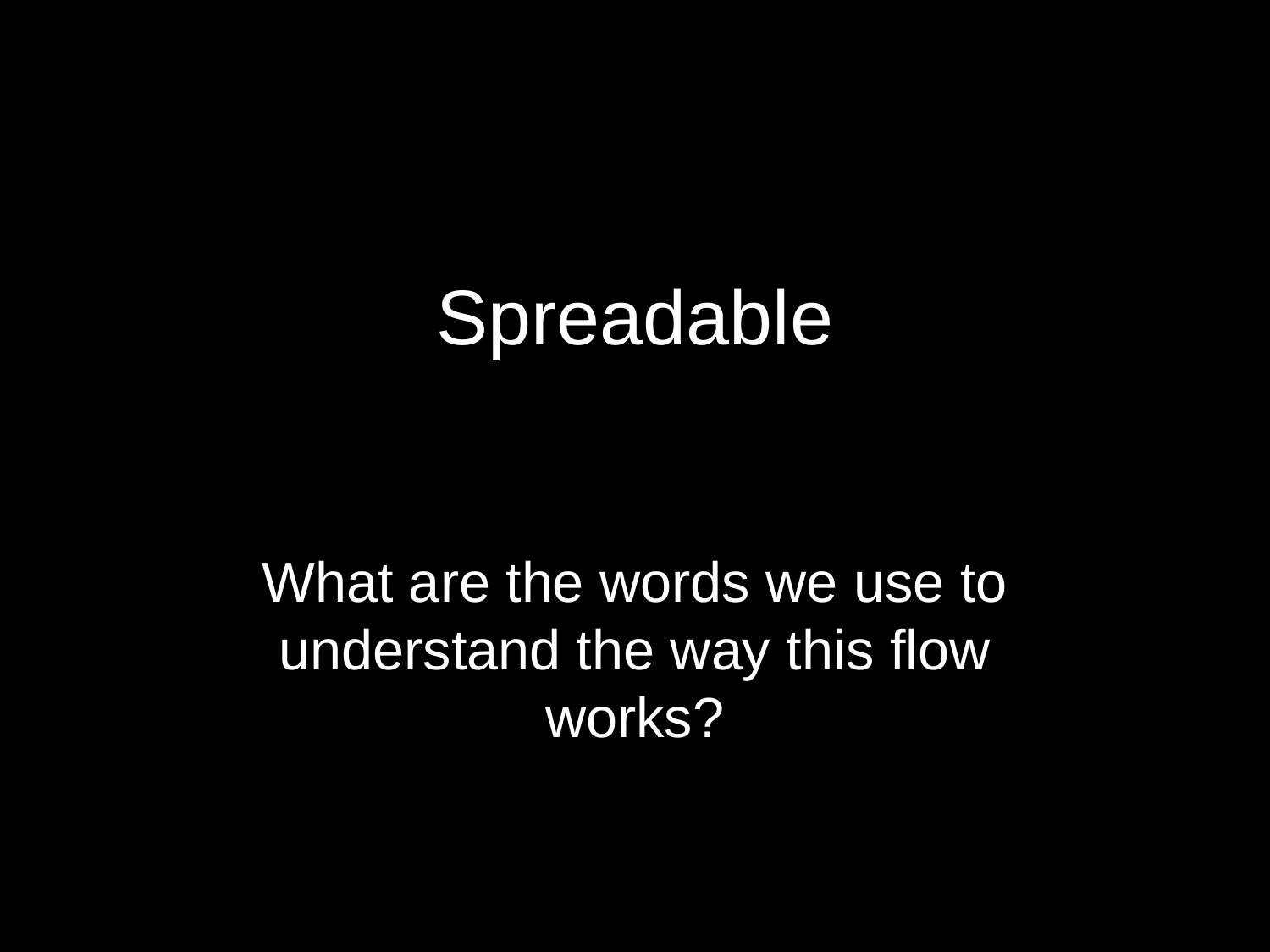

# Spreadable Donaldson v. Beckett free culture born
What are the words we use to understand the way this flow works?